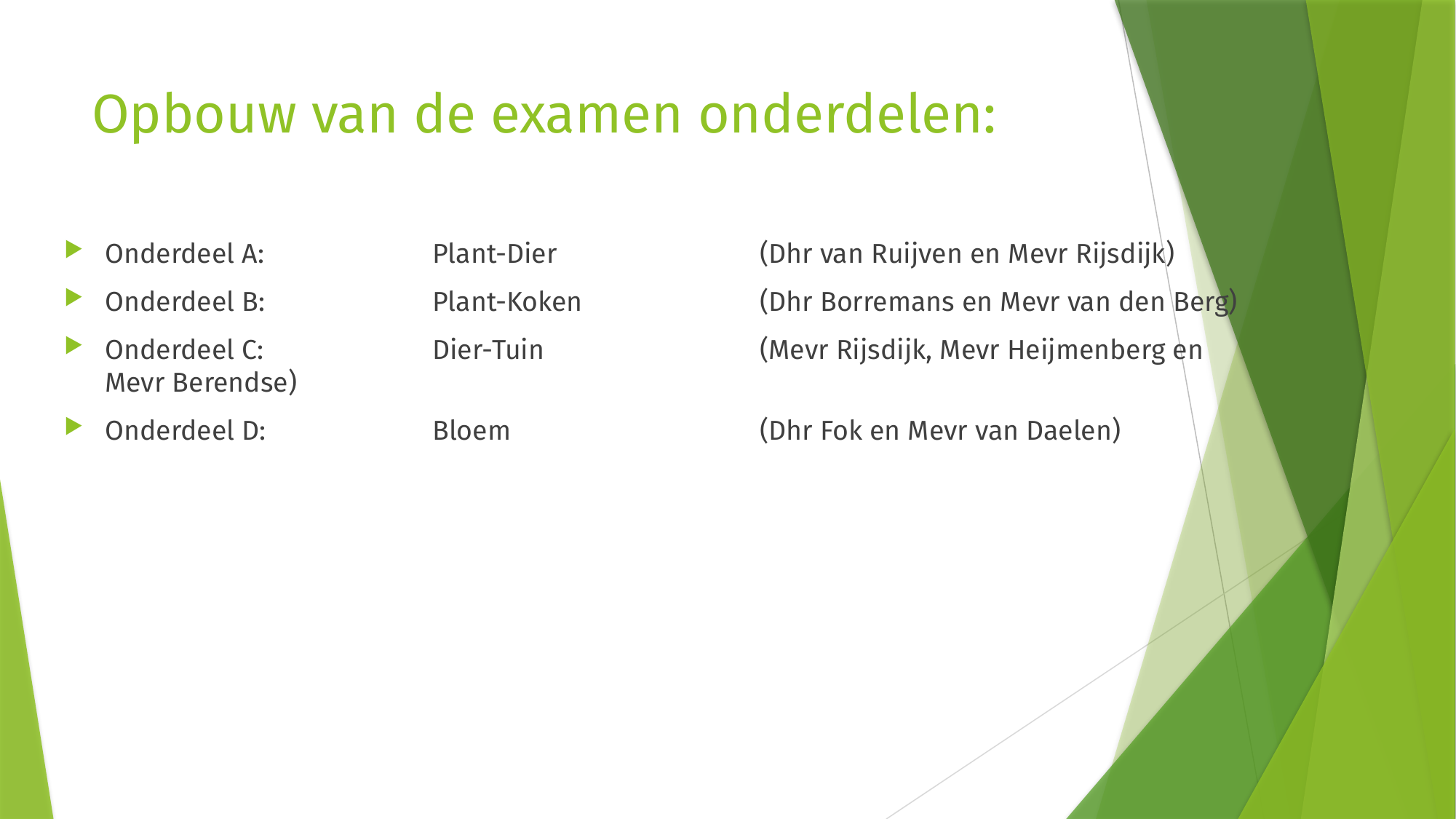

# Opbouw van de examen onderdelen:
Onderdeel A:		Plant-Dier 		(Dhr van Ruijven en Mevr Rijsdijk)
Onderdeel B:		Plant-Koken 		(Dhr Borremans en Mevr van den Berg)
Onderdeel C:		Dier-Tuin 		(Mevr Rijsdijk, Mevr Heijmenberg en Mevr Berendse)
Onderdeel D:		Bloem			(Dhr Fok en Mevr van Daelen)